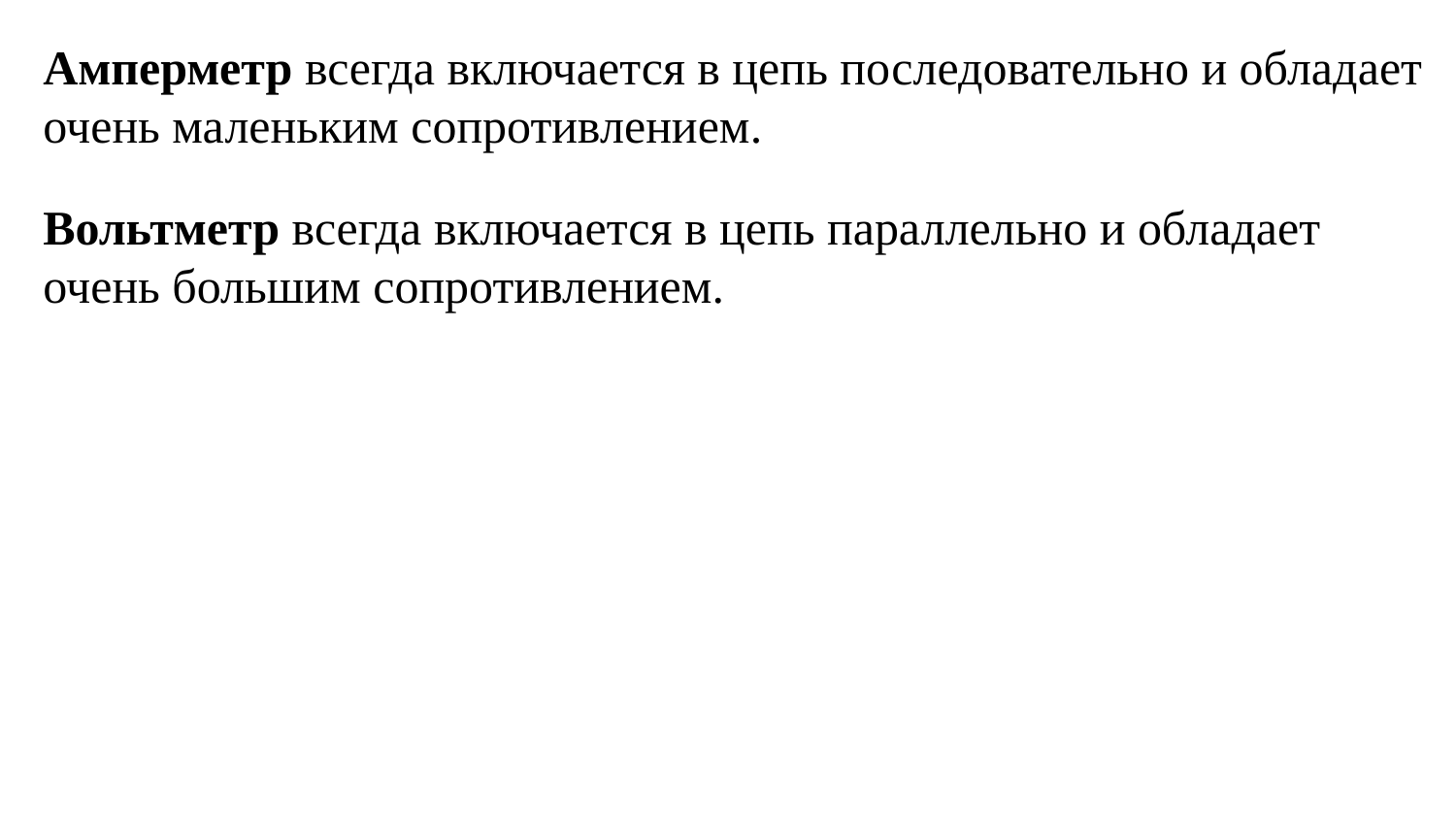

# Амперметр всегда включается в цепь последовательно и обладает очень маленьким сопротивлением.
Вольтметр всегда включается в цепь параллельно и обладает очень большим сопротивлением.